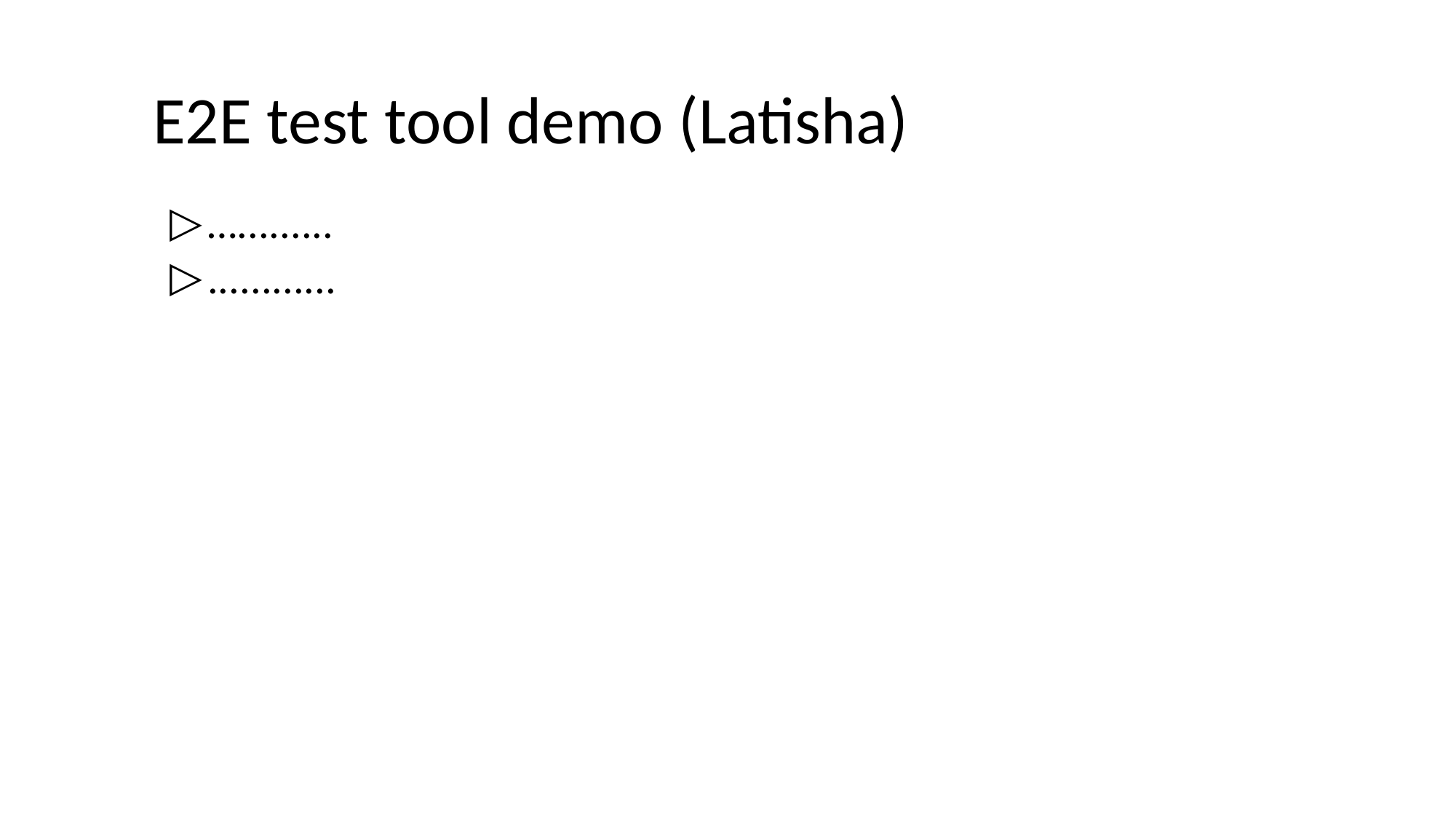

# E2E test tool demo (Latisha)
….........
............